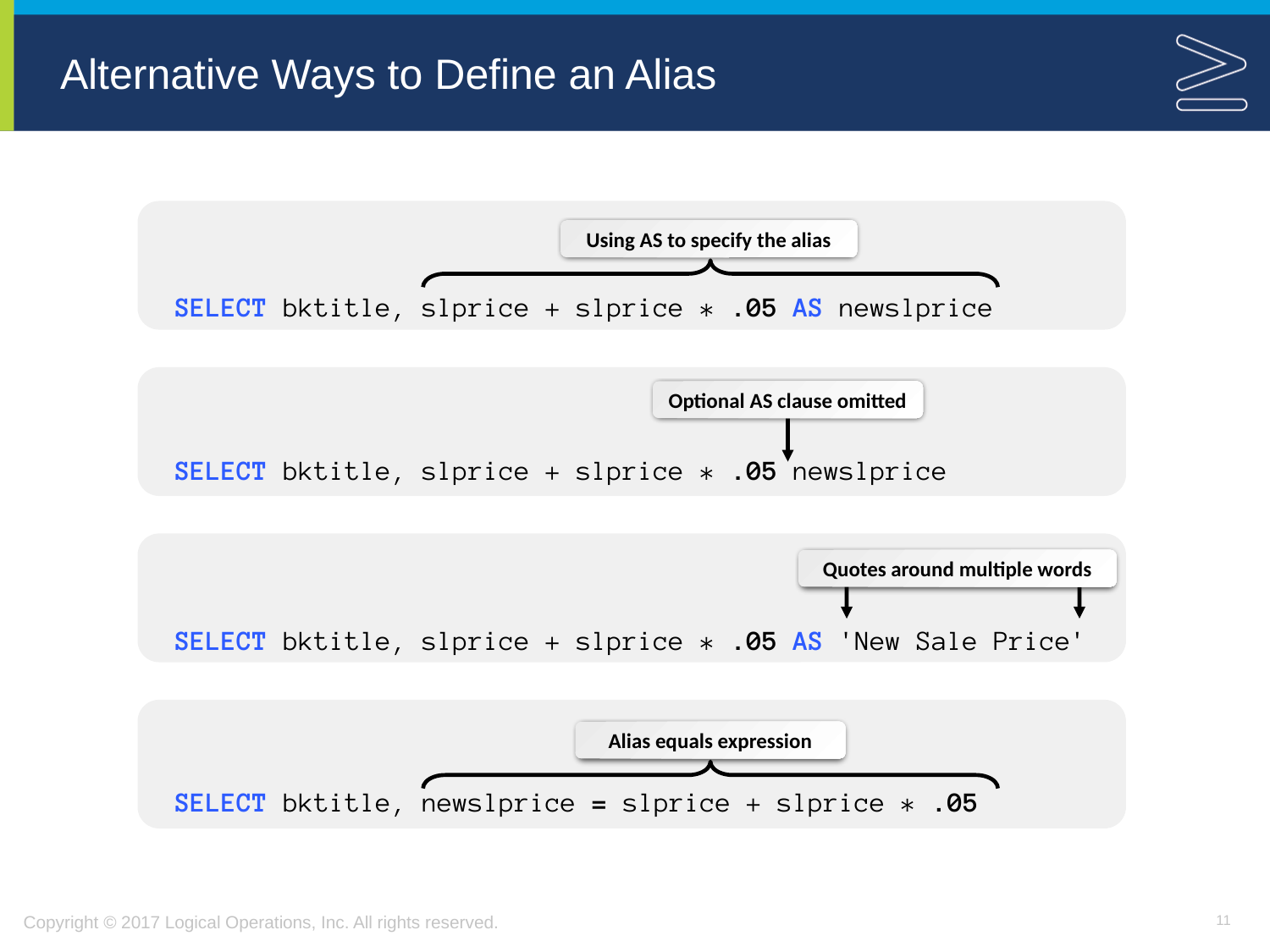

# Alternative Ways to Define an Alias

Using AS to specify the alias
SELECT bktitle, slprice + slprice * .05 AS newslprice

Optional AS clause omitted

SELECT bktitle, slprice + slprice * .05 newslprice

Quotes around multiple words

SELECT bktitle, slprice + slprice * .05 AS 'New Sale Price'

Alias equals expression
SELECT bktitle, newslprice = slprice + slprice * .05
11